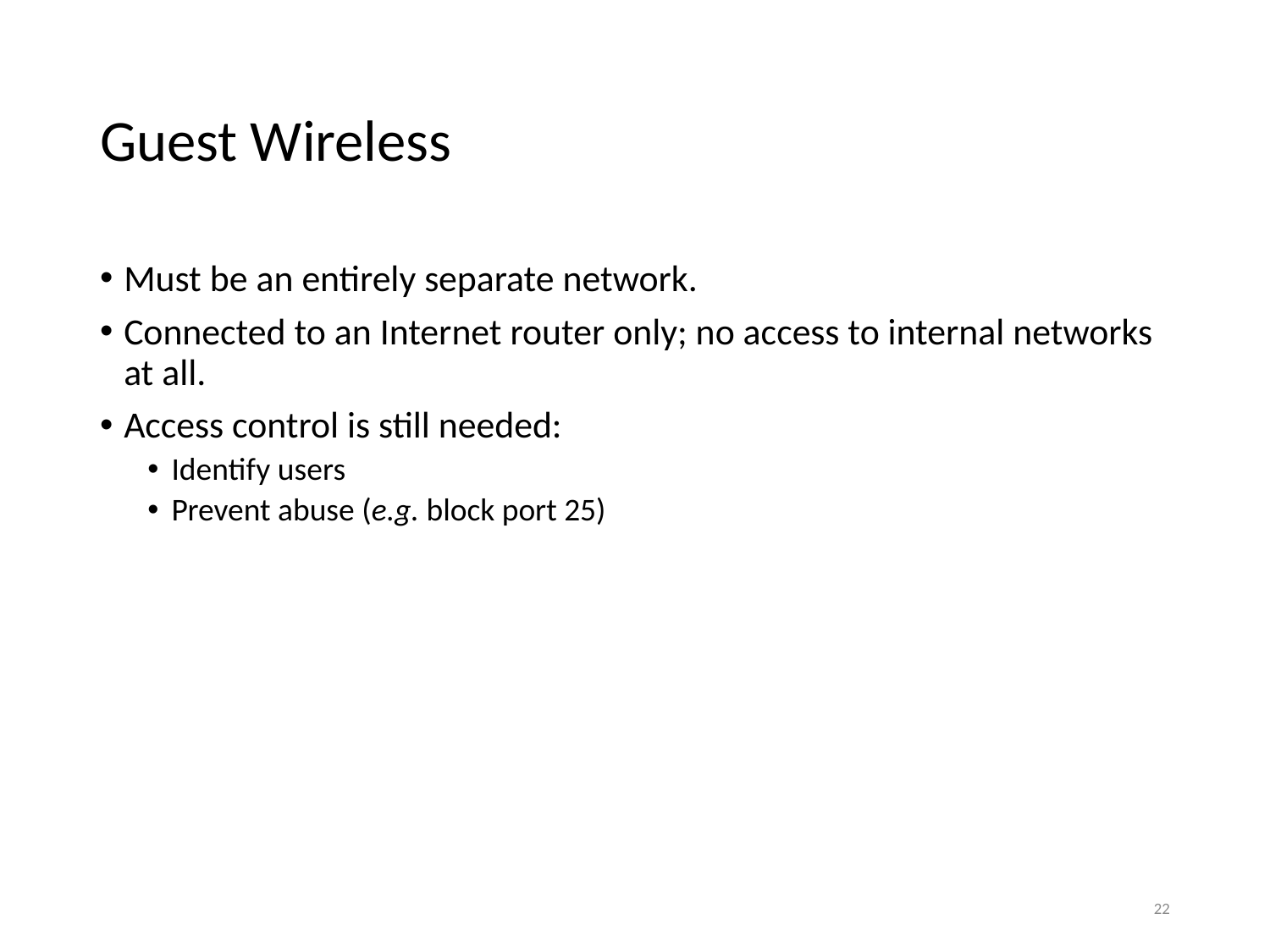

# Guest Wireless
Must be an entirely separate network.
Connected to an Internet router only; no access to internal networks at all.
Access control is still needed:
Identify users
Prevent abuse (e.g. block port 25)
22